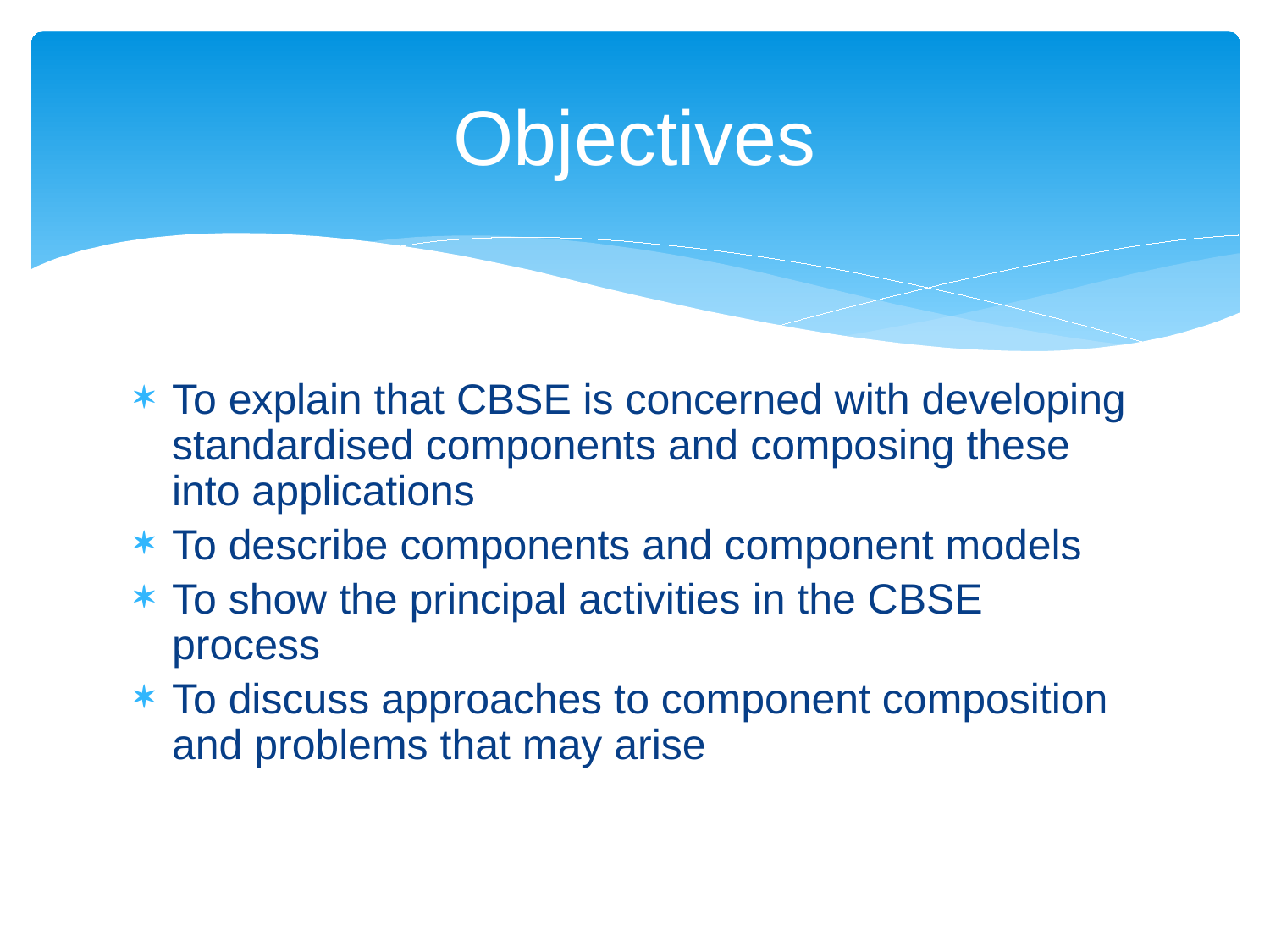

# Objectives
To explain that CBSE is concerned with developing standardised components and composing these into applications
To describe components and component models
To show the principal activities in the CBSE process
To discuss approaches to component composition and problems that may arise